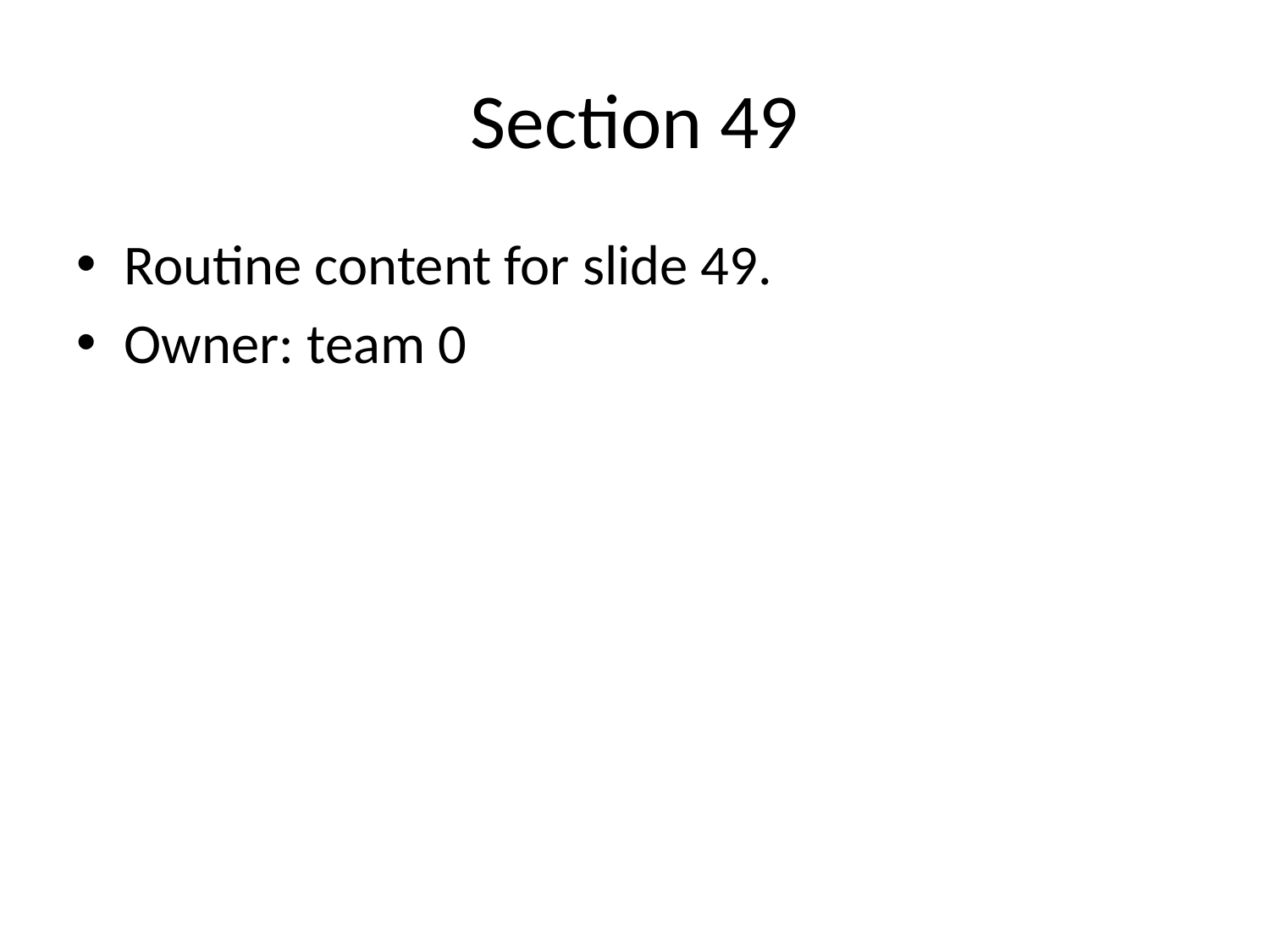

# Section 49
Routine content for slide 49.
Owner: team 0